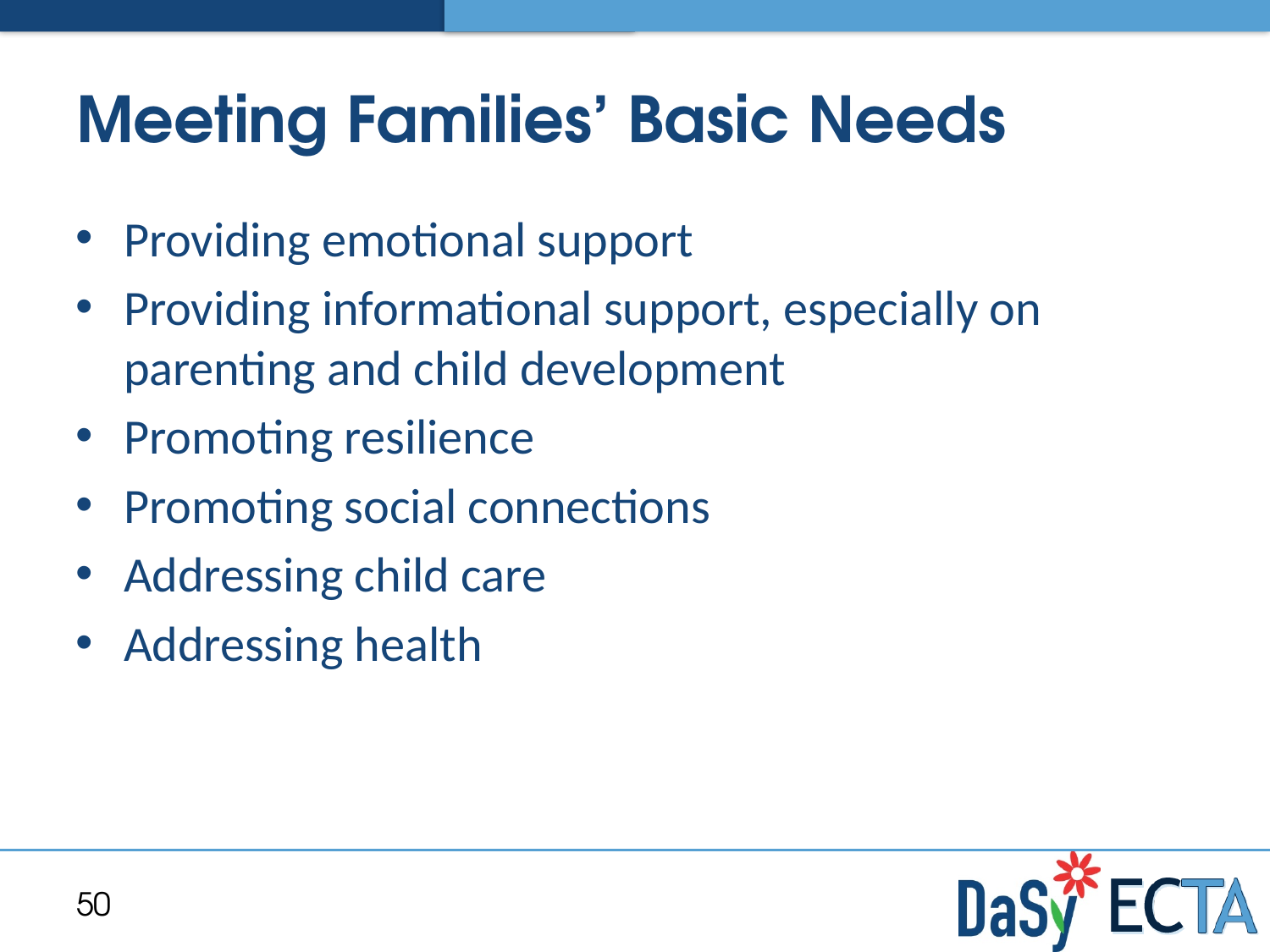

# Meeting Families’ Basic Needs
Providing emotional support
Providing informational support, especially on parenting and child development
Promoting resilience
Promoting social connections
Addressing child care
Addressing health
50